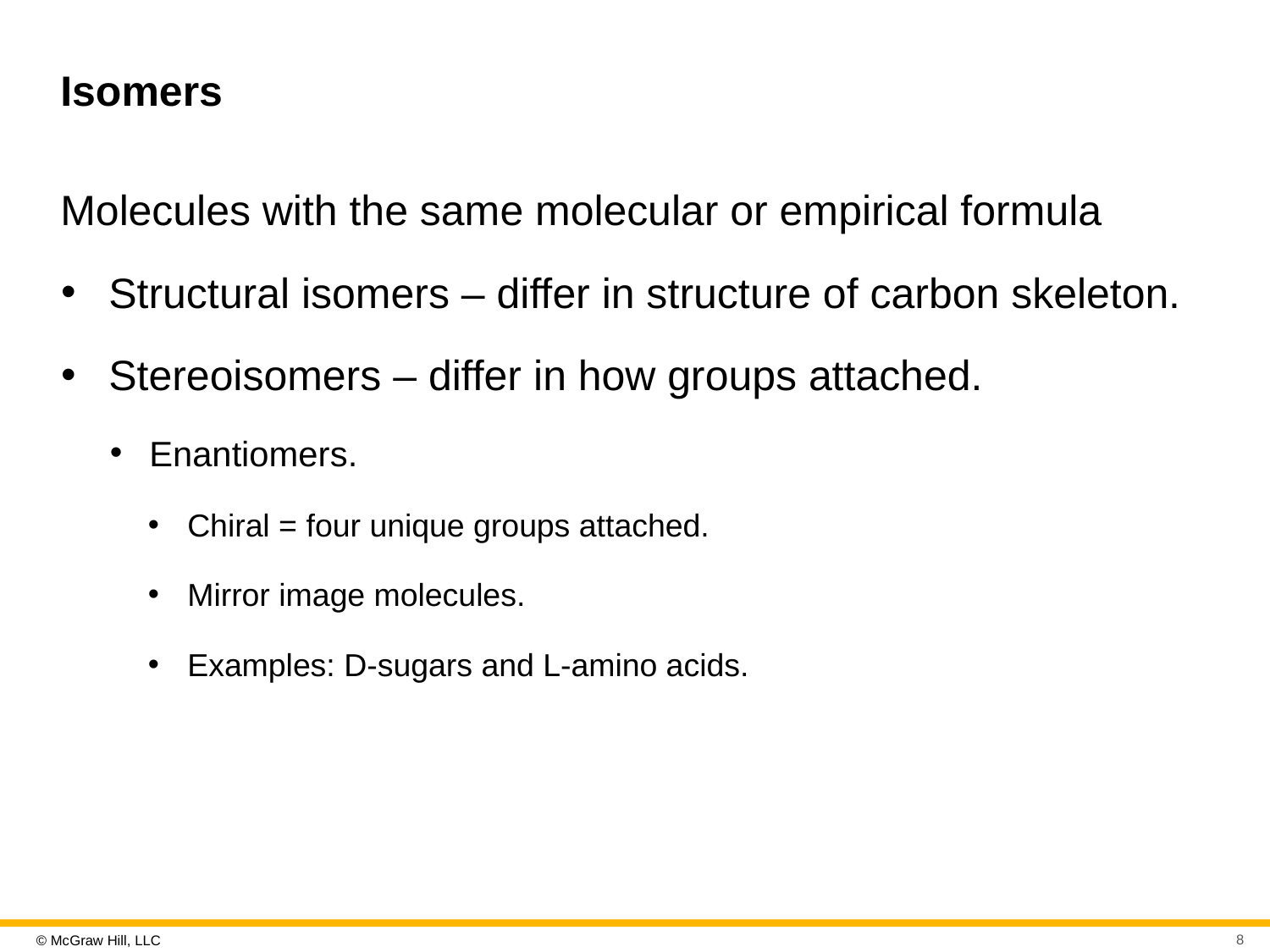

# Isomers
Molecules with the same molecular or empirical formula
Structural isomers – differ in structure of carbon skeleton.
Stereoisomers – differ in how groups attached.
Enantiomers.
Chiral = four unique groups attached.
Mirror image molecules.
Examples: D-sugars and L-amino acids.
8